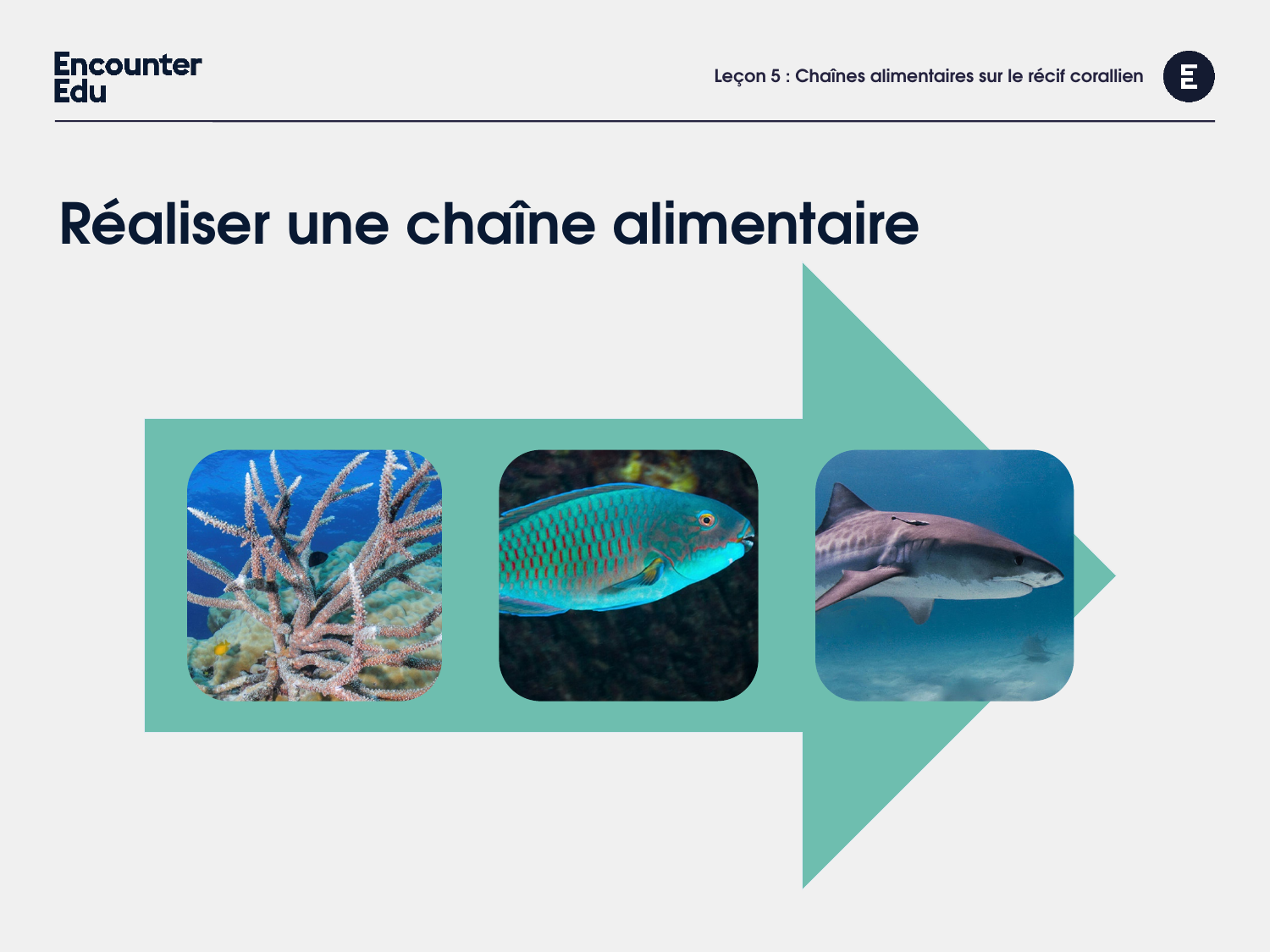

# Leçon 5 : Chaînes alimentaires sur le récif corallien
Réaliser une chaîne alimentaire